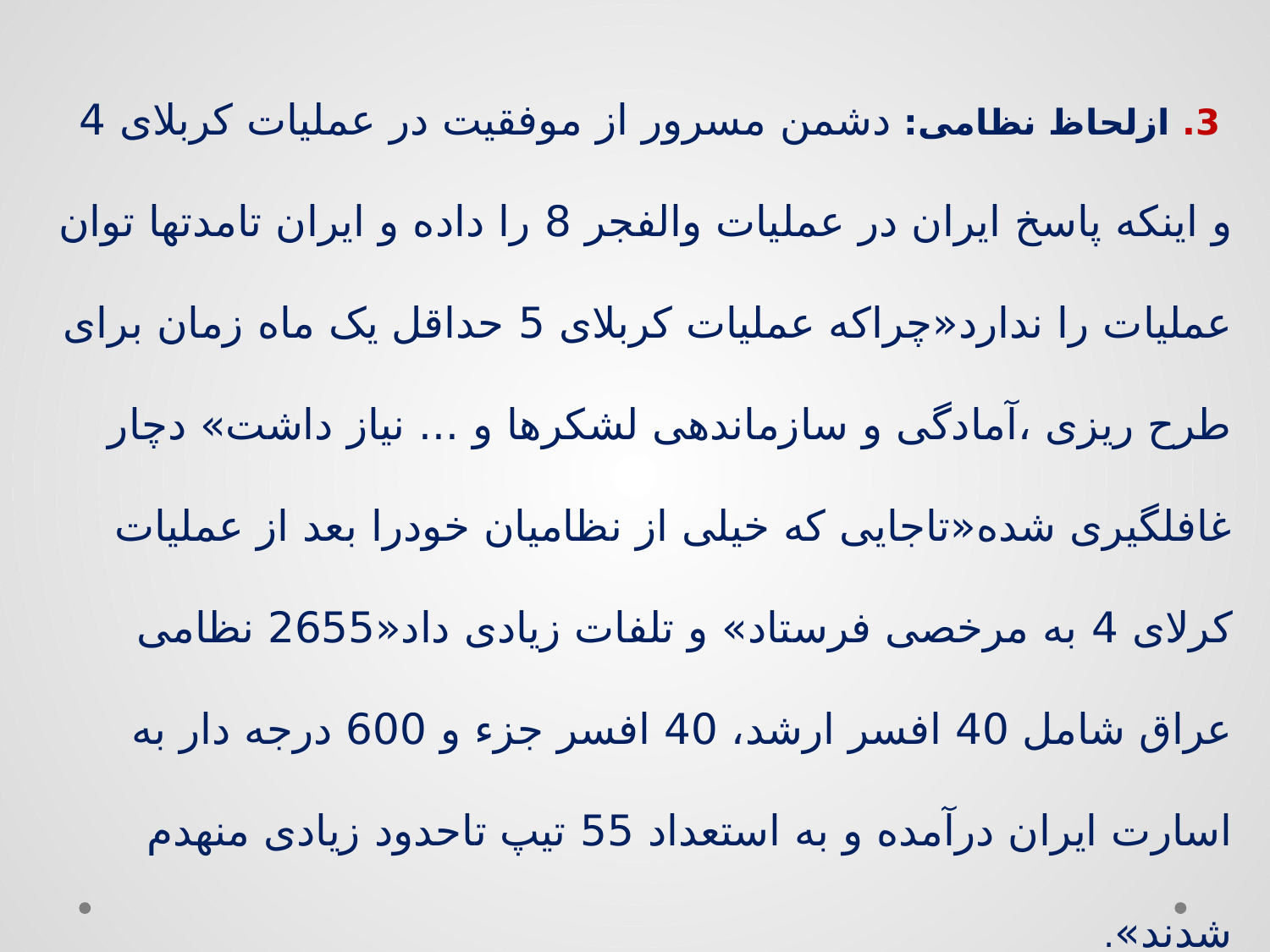

3. ازلحاظ نظامی: دشمن مسرور از موفقیت در عملیات کربلای 4 و اینکه پاسخ ایران در عملیات والفجر 8 را داده و ایران تامدتها توان عملیات را ندارد«چراکه عملیات کربلای 5 حداقل یک ماه زمان برای طرح ریزی ،آمادگی و سازماندهی لشکرها و ... نیاز داشت» دچار غافلگیری شده«تاجایی که خیلی از نظامیان خودرا بعد از عملیات کرلای 4 به مرخصی فرستاد» و تلفات زیادی داد«2655 نظامی عراق شامل 40 افسر ارشد، 40 افسر جزء و 600 درجه دار به اسارت ایران درآمده و به استعداد 55 تیپ تاحدود زیادی منهدم شدند».